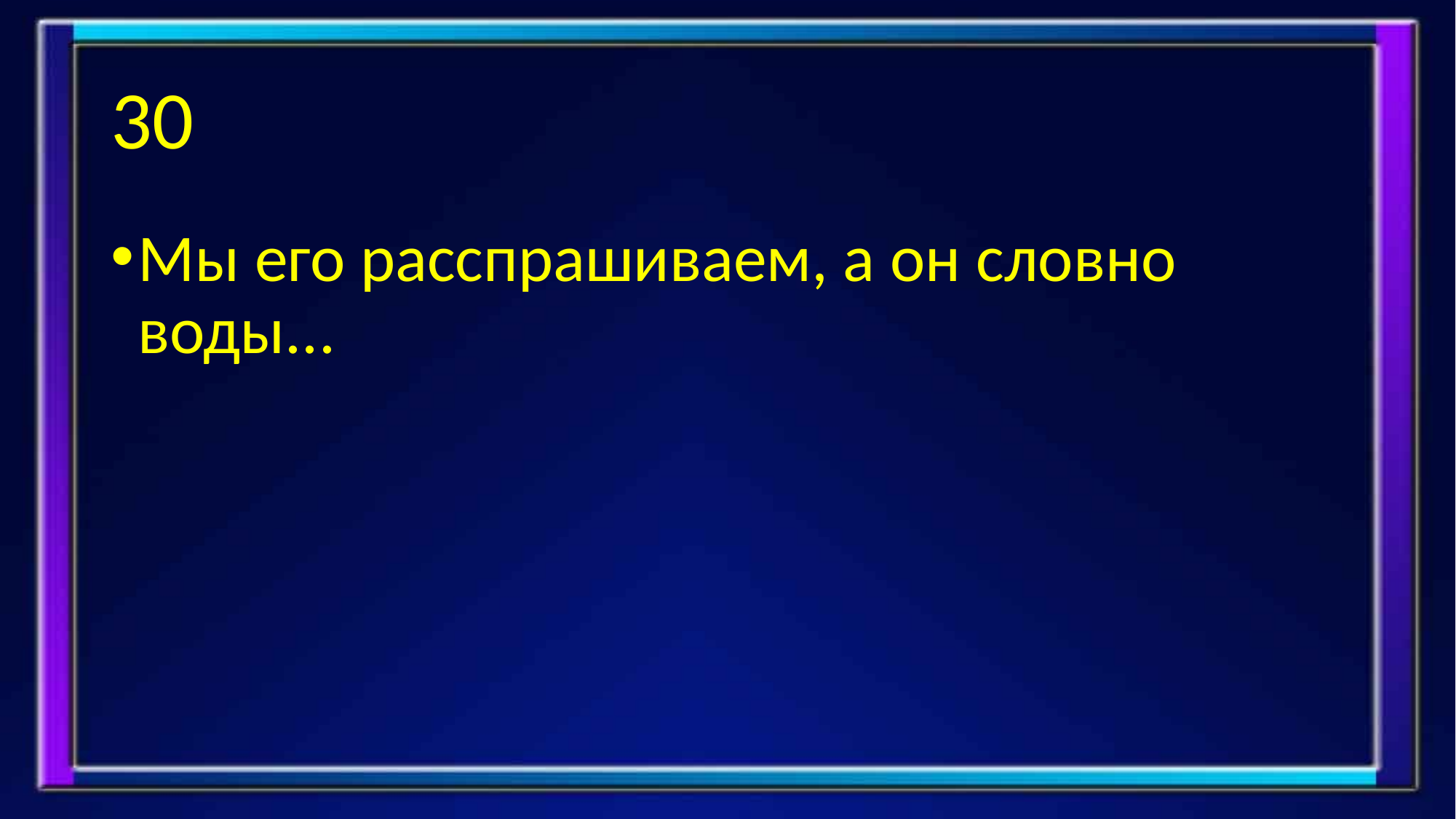

# 30
Мы его расспрашиваем, а он словно воды...